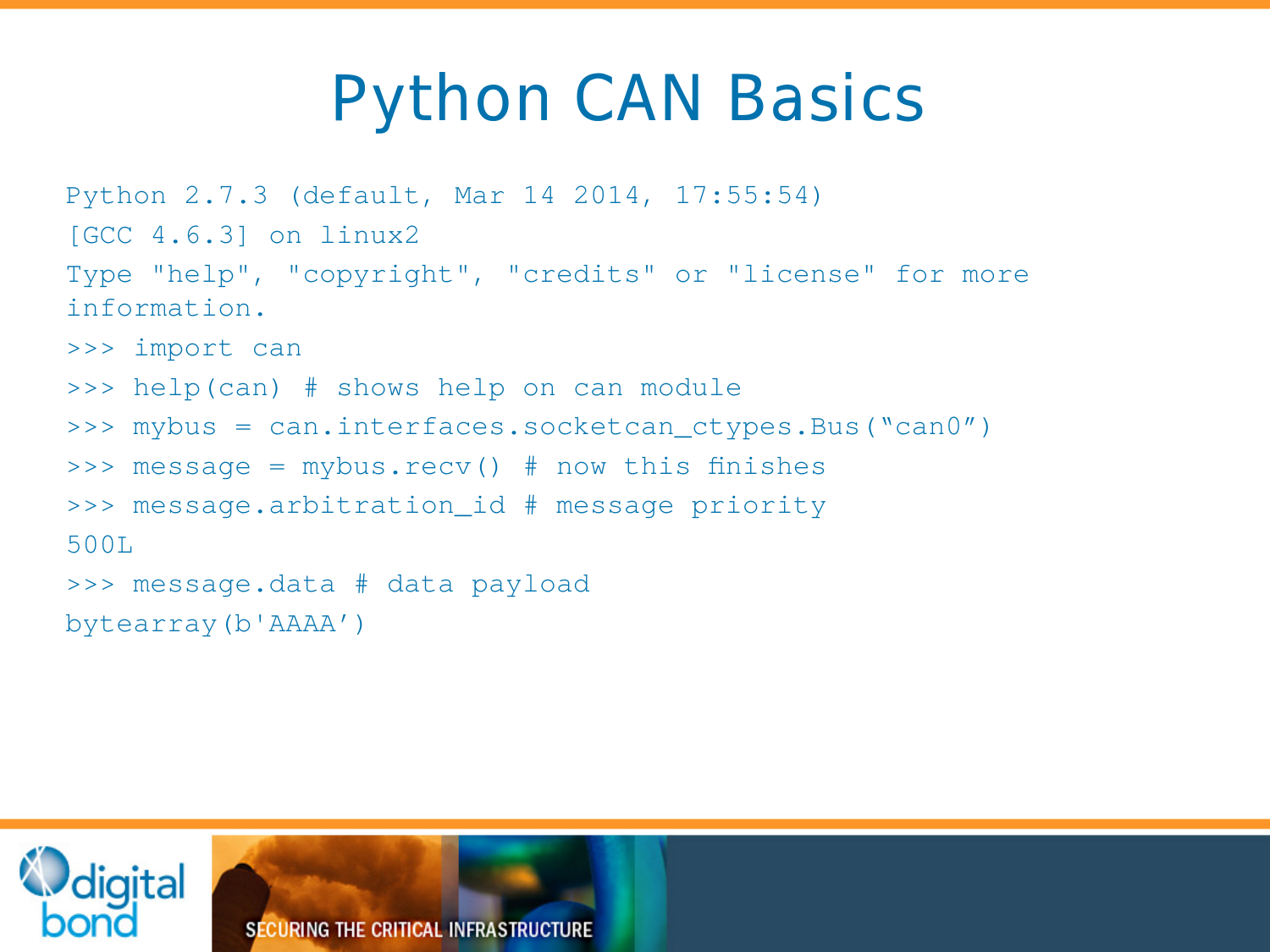

# Python CAN Basics
Python 2.7.3 (default, Mar 14 2014, 17:55:54)
[GCC 4.6.3] on linux2
Type "help", "copyright", "credits" or "license" for more information.
>>> import can
>>> help(can) # shows help on can module
>>> mybus = can.interfaces.socketcan_ctypes.Bus(“can0”)
>>> message = mybus.recv() # now this finishes
>>> message.arbitration_id # message priority
500L
>>> message.data # data payload
bytearray(b'AAAA’)